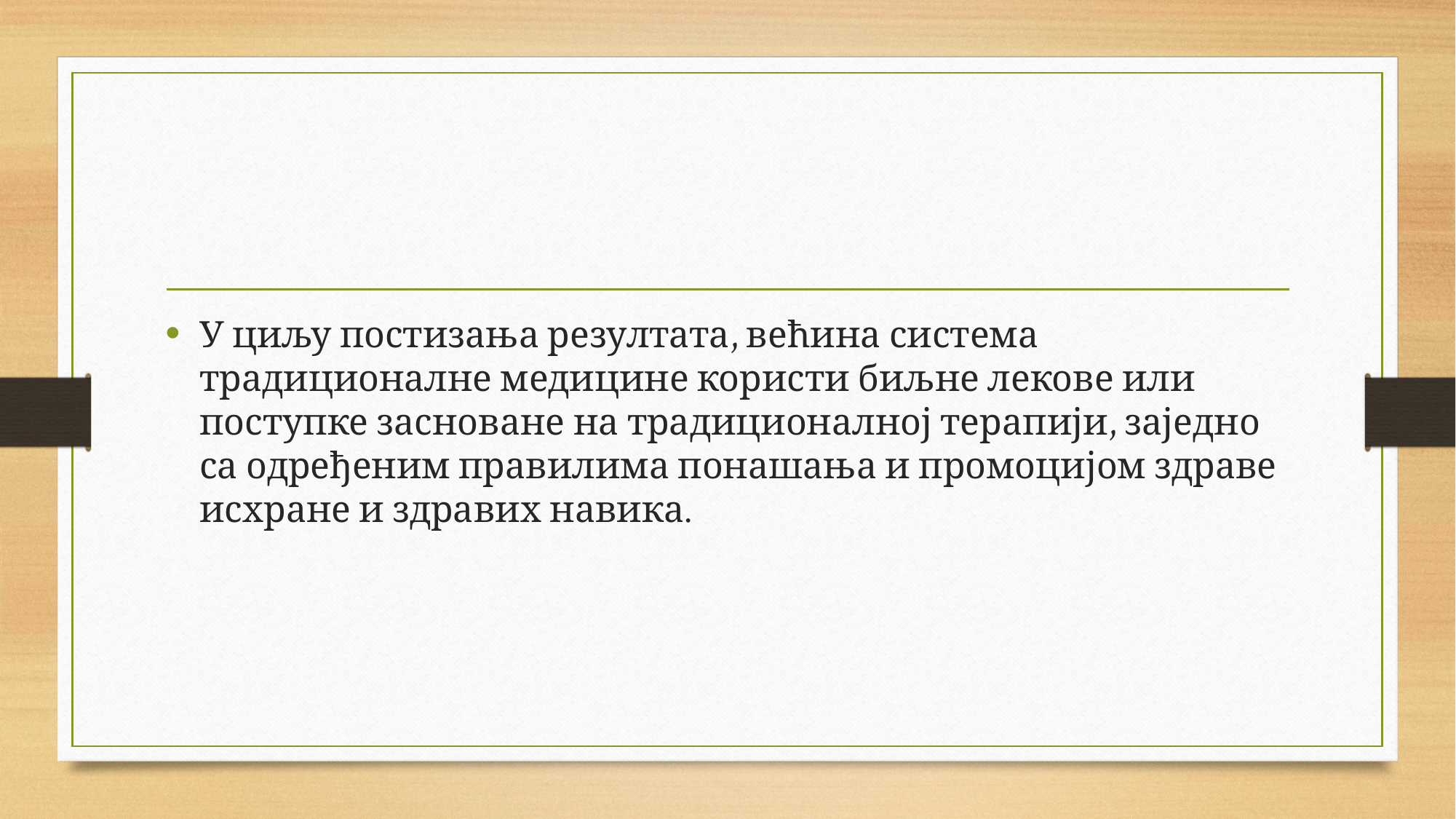

У циљу постизања резултата, већина система традиционалне медицине користи биљне лекове или поступке засноване на традиционалној терапији, заједно са одређеним правилима понашања и промоцијом здраве исхране и здравих навика.